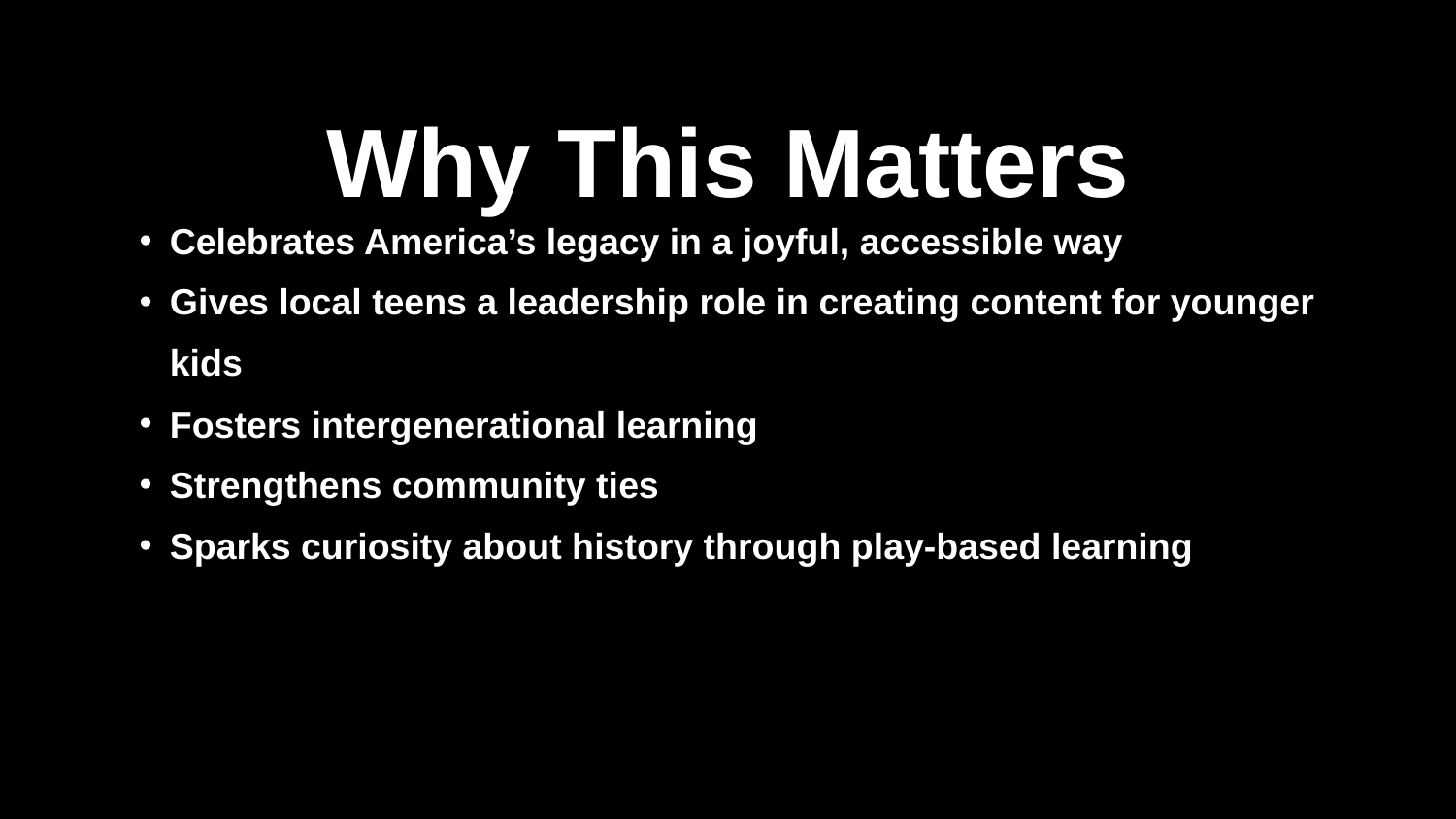

Why This Matters
Celebrates America’s legacy in a joyful, accessible way
Gives local teens a leadership role in creating content for younger kids
Fosters intergenerational learning
Strengthens community ties
Sparks curiosity about history through play-based learning